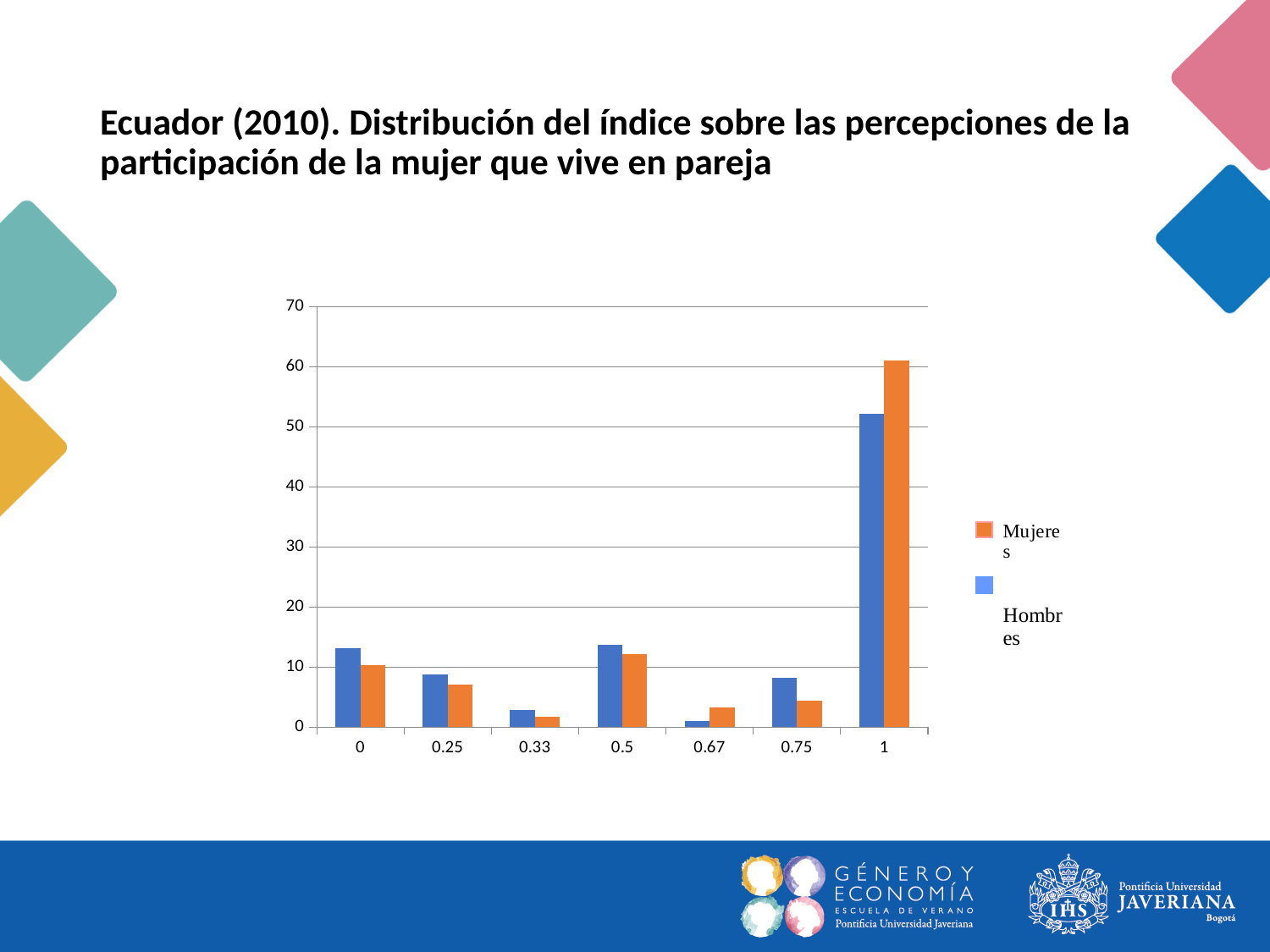

# Ecuador (2010). Distribución del índice sobre las percepciones de la participación de la mujer que vive en pareja

### Chart

| Category | Partnered men | Partnered women |
|---|---|---|
| 0 | 13.2 | 10.4 |
| 0.25 | 8.8 | 7.1 |
| 0.33 | 2.8 | 1.7 |
| 0.5 | 13.7 | 12.1 |
| 0.67 | 1.1 | 3.3 |
| 0.75 | 8.2 | 4.4 |
| 1 | 52.2 | 61.0 |